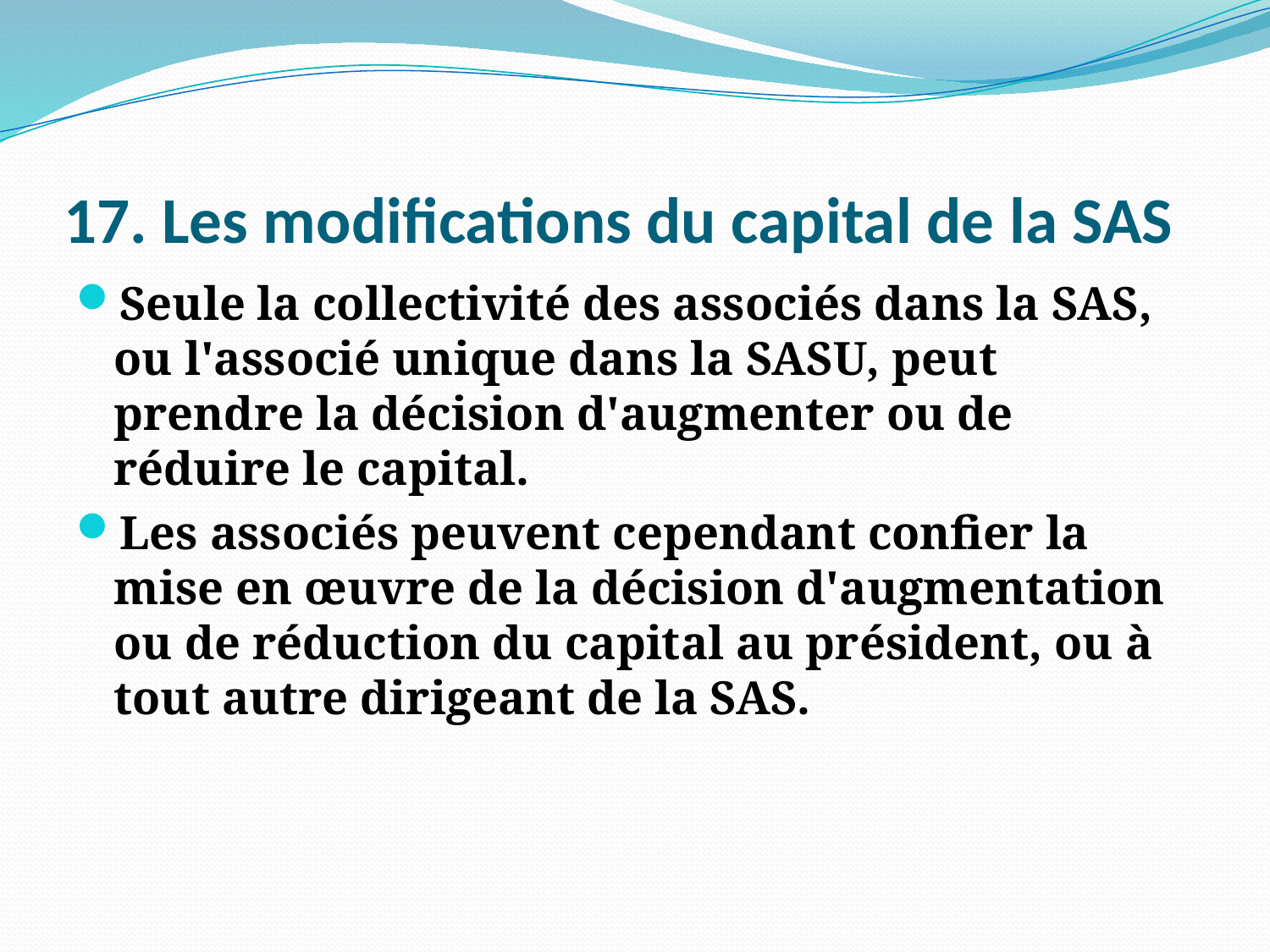

# 17. Les modifications du capital de la SAS
Seule la collectivité des associés dans la SAS, ou l'associé unique dans la SASU, peut prendre la décision d'augmenter ou de réduire le capital.
Les associés peuvent cependant confier la mise en œuvre de la décision d'augmentation ou de réduction du capital au président, ou à tout autre dirigeant de la SAS.